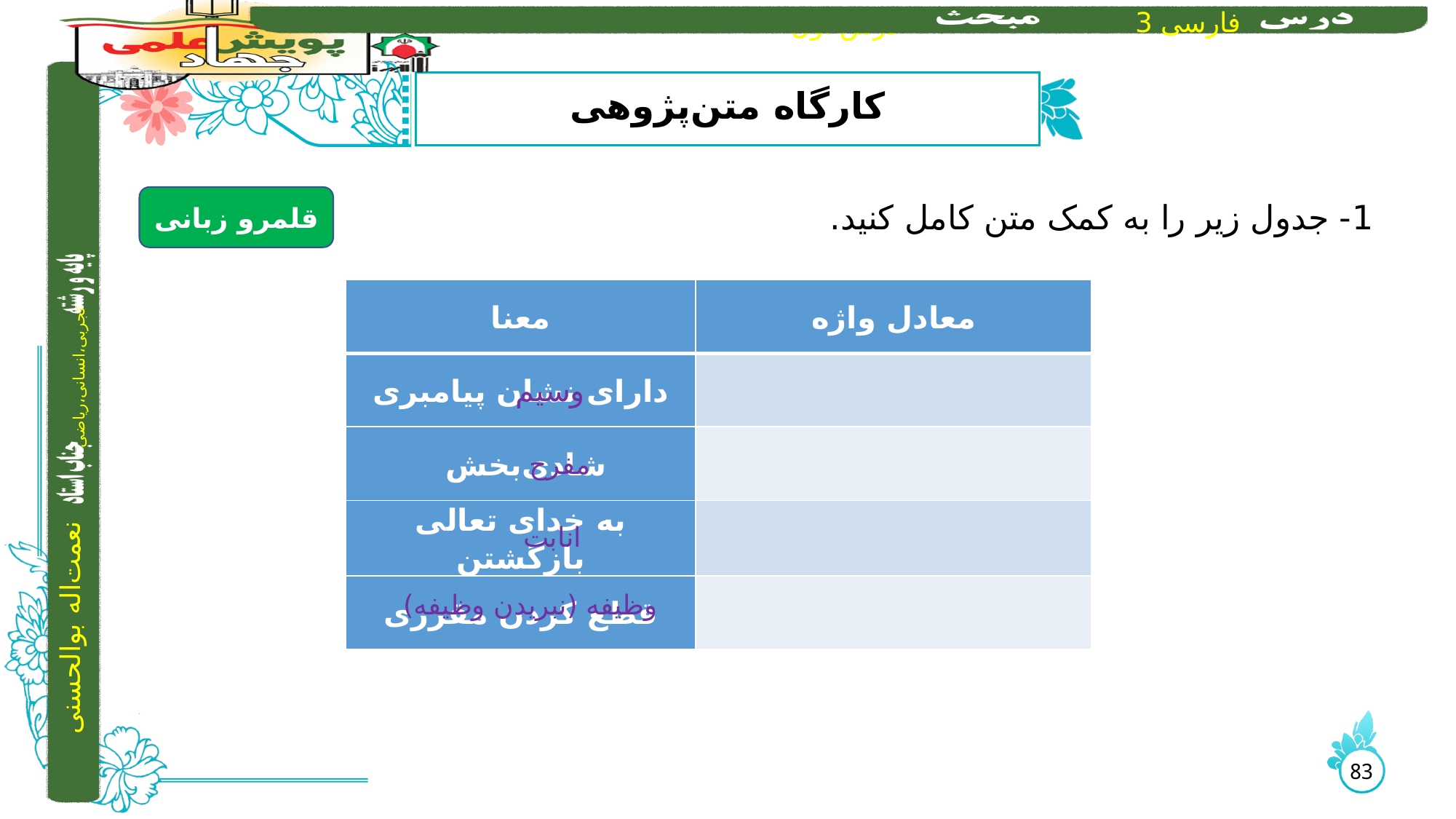

# کارگاه متن‌پژوهی
1- جدول زیر را به کمک متن کامل کنید.

قلمرو زبانی
| معنا | معادل واژه |
| --- | --- |
| دارای نشان پیامبری |  |
| شادی­‌بخش |  |
| به خدای تعالی بازگشتن |  |
| قطع کردن مقرری |  |
وسیم
مفرح

انابت
وظیفه (نبریدن وظیفه)